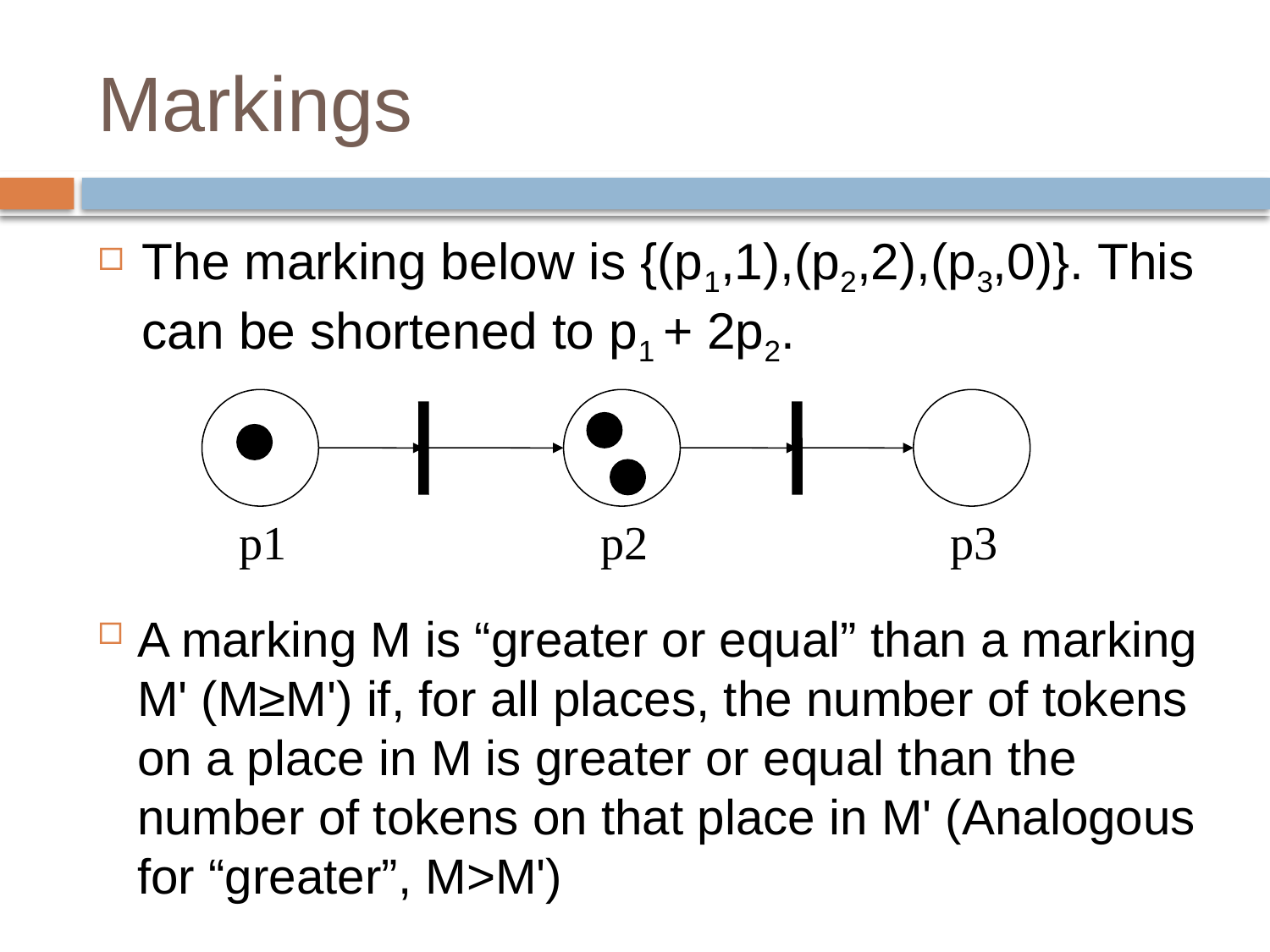

# Markings
The marking below is {(p1,1),(p2,2),(p3,0)}. This can be shortened to p1 + 2p2.

p1
p2
p3
A marking M is “greater or equal” than a marking M' (M≥M') if, for all places, the number of tokens on a place in M is greater or equal than the number of tokens on that place in M' (Analogous for “greater”, M>M')